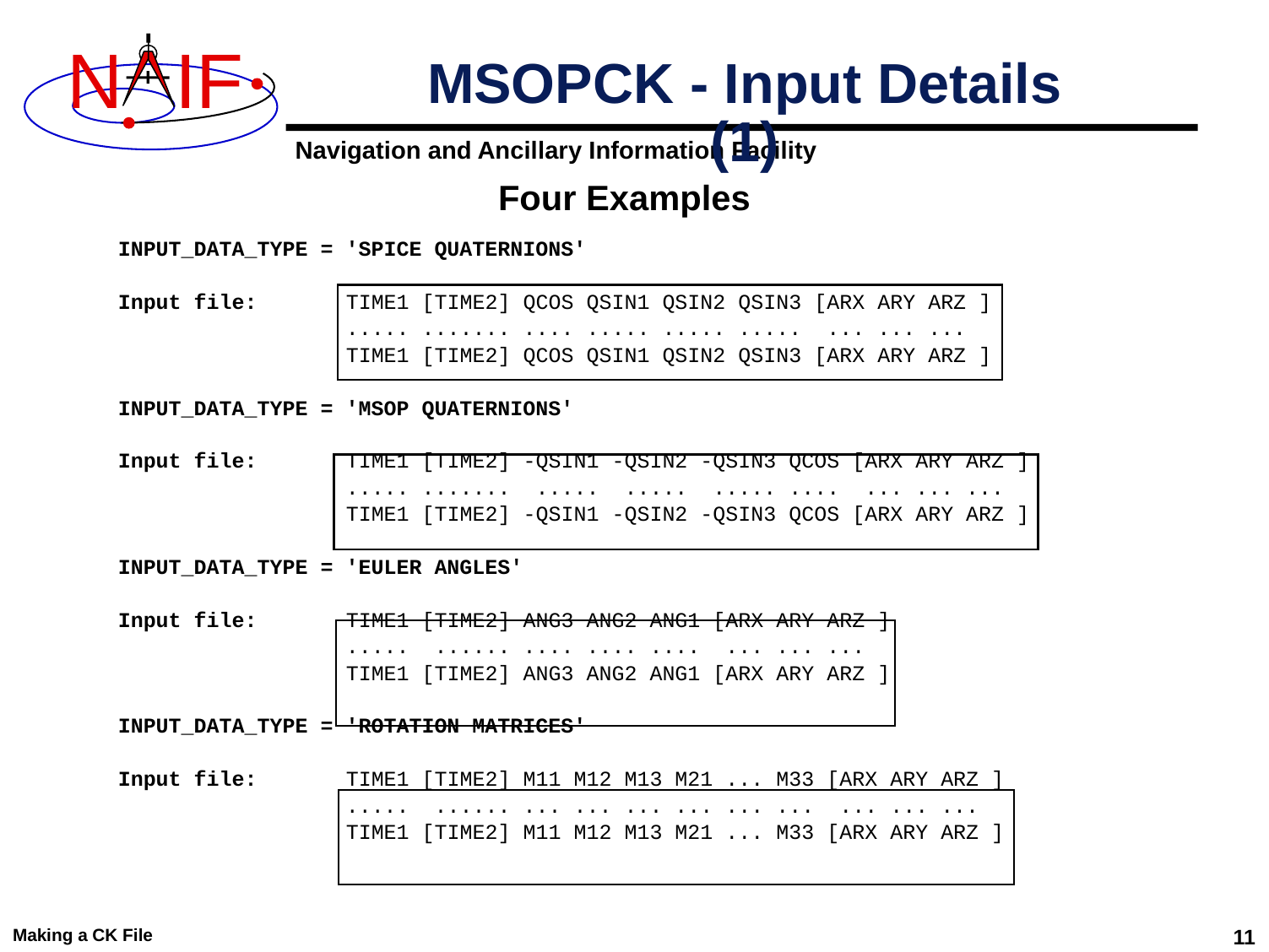

# MSOPCK - Input Details (1)
Four Examples
INPUT_DATA_TYPE = 'SPICE QUATERNIONS'

Input file:       TIME1 [TIME2] QCOS QSIN1 QSIN2 QSIN3 [ARX ARY ARZ ]
                  ..... ....... .... ..... ..... .....  ... ... ...
                  TIME1 [TIME2] QCOS QSIN1 QSIN2 QSIN3 [ARX ARY ARZ ]

INPUT_DATA_TYPE = 'MSOP QUATERNIONS'

Input file:       TIME1 [TIME2] -QSIN1 -QSIN2 -QSIN3 QCOS [ARX ARY ARZ ]
                  ..... .......  .....  .....  ..... ....  ... ... ...
                  TIME1 [TIME2] -QSIN1 -QSIN2 -QSIN3 QCOS [ARX ARY ARZ ]

INPUT_DATA_TYPE = 'EULER ANGLES'

Input file:       TIME1 [TIME2] ANG3 ANG2 ANG1 [ARX ARY ARZ ]
                  .....  ...... .... .... ....  ... ... ...
                  TIME1 [TIME2] ANG3 ANG2 ANG1 [ARX ARY ARZ ]

INPUT_DATA_TYPE = 'ROTATION MATRICES'

Input file:       TIME1 [TIME2] M11 M12 M13 M21 ... M33 [ARX ARY ARZ ]
                  .....  ...... ... ... ... ... ... ...  ... ... ...
                  TIME1 [TIME2] M11 M12 M13 M21 ... M33 [ARX ARY ARZ ]

Making a CK File
11